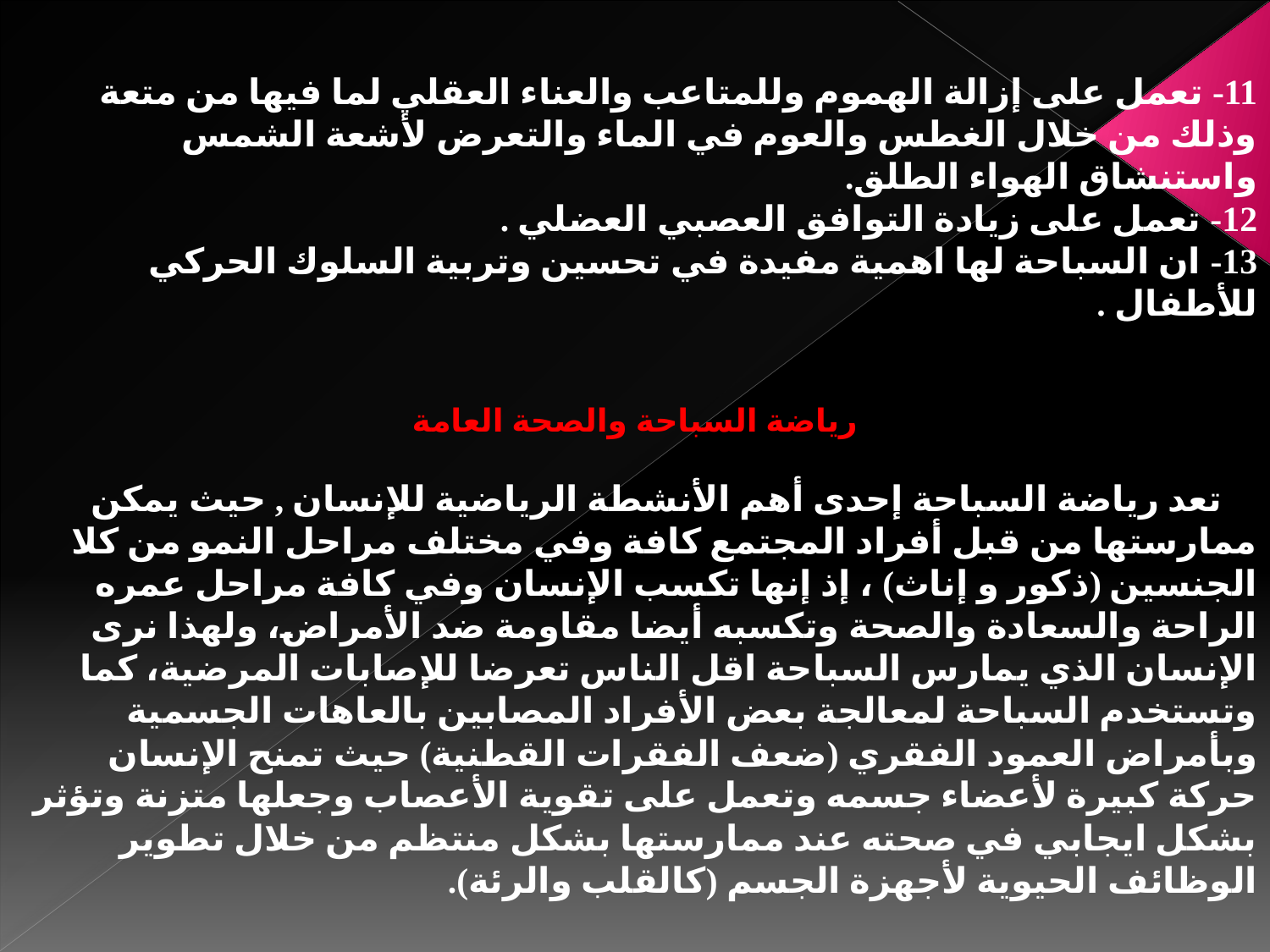

11- تعمل على إزالة الهموم وللمتاعب والعناء العقلي لما فيها من متعة وذلك من خلال الغطس والعوم في الماء والتعرض لأشعة الشمس واستنشاق الهواء الطلق.
12- تعمل على زيادة التوافق العصبي العضلي .
13- ان السباحة لها اهمية مفيدة في تحسين وتربية السلوك الحركي للأطفال .

رياضة السباحة والصحة العامة

    تعد رياضة السباحة إحدى أهم الأنشطة الرياضية للإنسان , حيث يمكن ممارستها من قبل أفراد المجتمع كافة وفي مختلف مراحل النمو من كلا الجنسين (ذكور و إناث) ، إذ إنها تكسب الإنسان وفي كافة مراحل عمره الراحة والسعادة والصحة وتكسبه أيضا مقاومة ضد الأمراض، ولهذا نرى الإنسان الذي يمارس السباحة اقل الناس تعرضا للإصابات المرضية، كما وتستخدم السباحة لمعالجة بعض الأفراد المصابين بالعاهات الجسمية وبأمراض العمود الفقري (ضعف الفقرات القطنية) حيث تمنح الإنسان حركة كبيرة لأعضاء جسمه وتعمل على تقوية الأعصاب وجعلها متزنة وتؤثر بشكل ايجابي في صحته عند ممارستها بشكل منتظم من خلال تطوير الوظائف الحيوية لأجهزة الجسم (كالقلب والرئة).